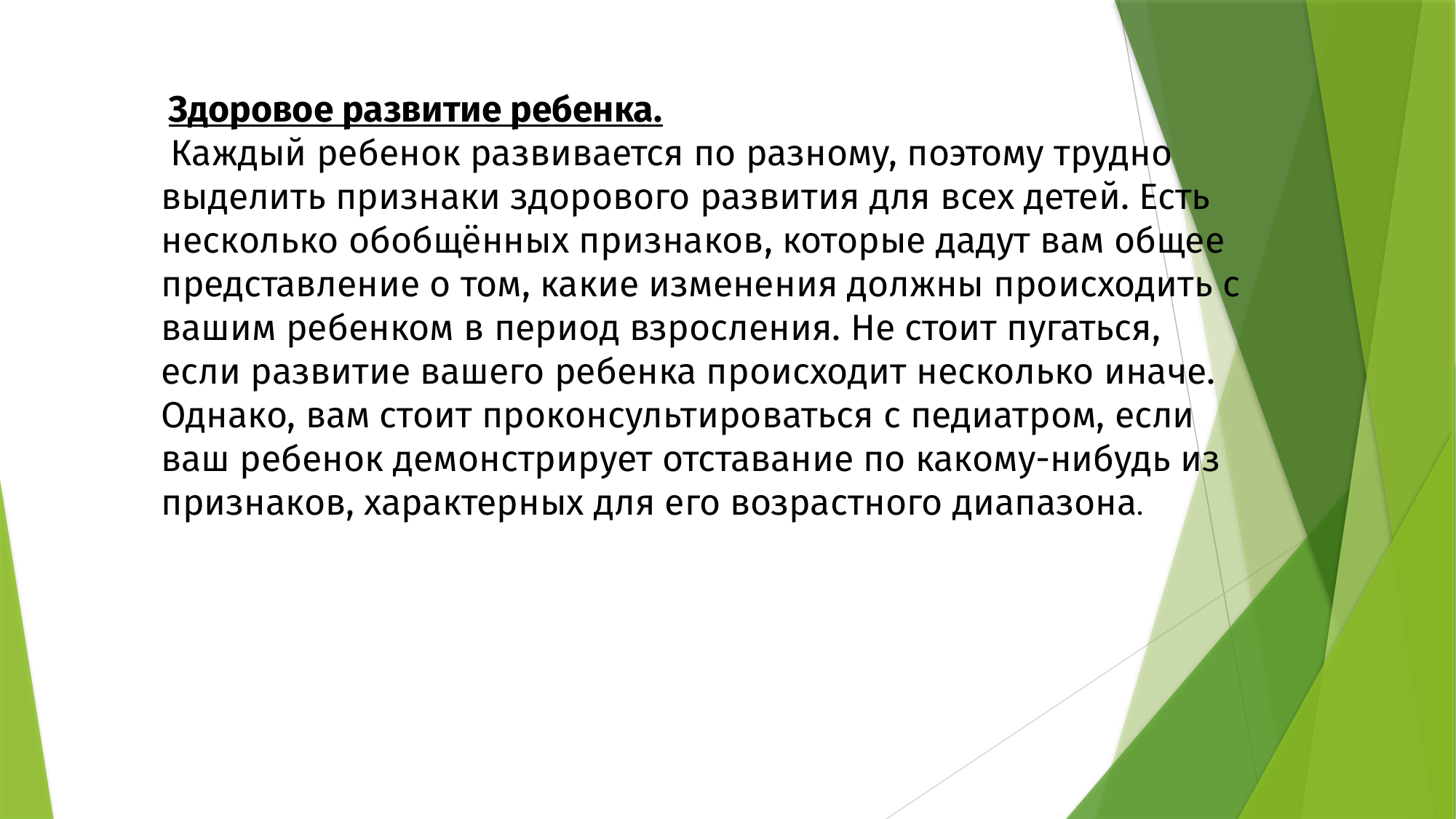

Здоровое развитие ребенка.
 Каждый ребенок развивается по разному, поэтому трудно выделить признаки здорового развития для всех детей. Есть несколько обобщённых признаков, которые дадут вам общее представление о том, какие изменения должны происходить с вашим ребенком в период взросления. Не стоит пугаться, если развитие вашего ребенка происходит несколько иначе. Однако, вам стоит проконсультироваться с педиатром, если ваш ребенок демонстрирует отставание по какому-нибудь из признаков, характерных для его возрастного диапазона.